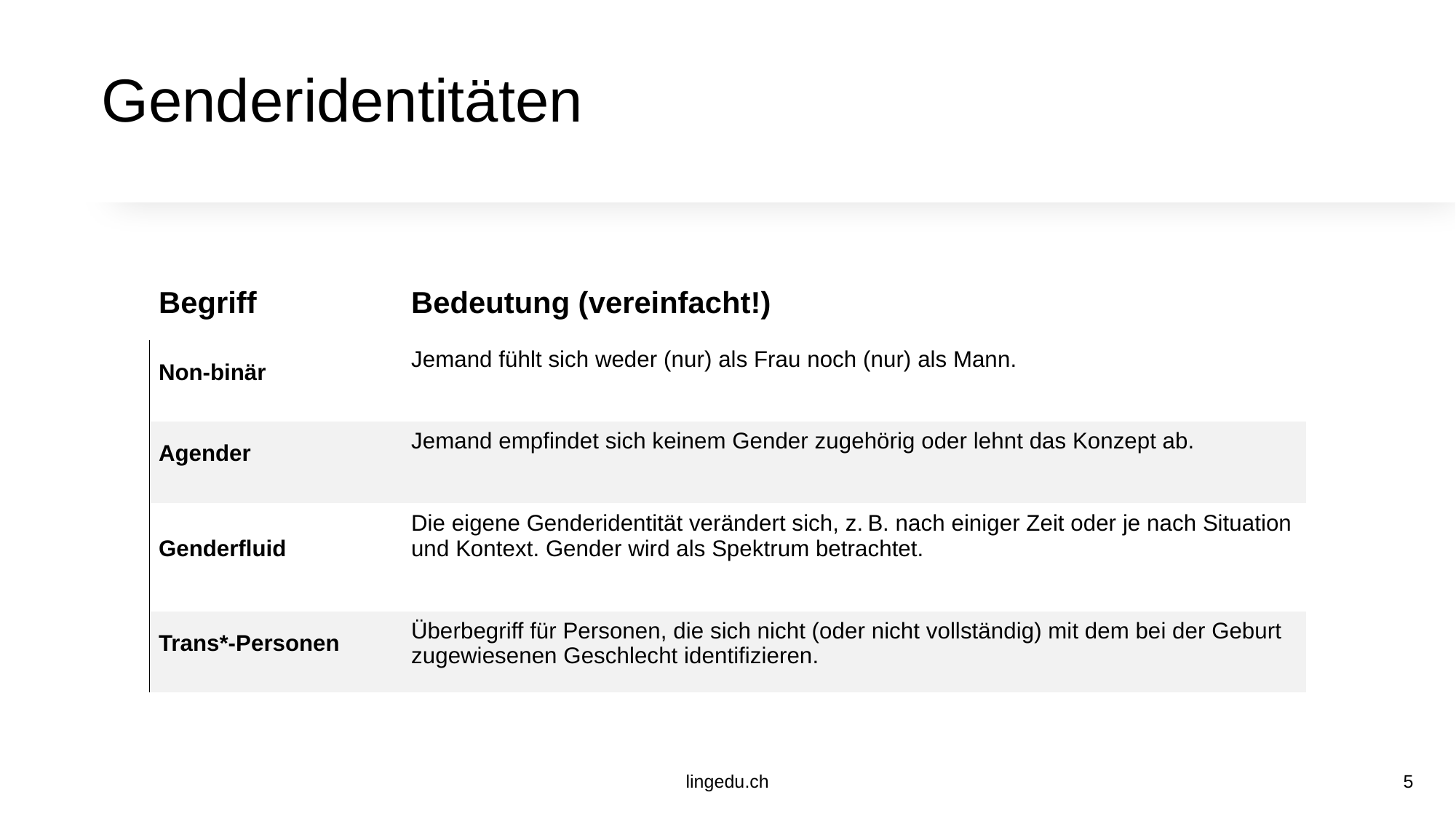

# Genderidentitäten
| Begriff | Bedeutung (vereinfacht!) |
| --- | --- |
| Non-binär | Jemand fühlt sich weder (nur) als Frau noch (nur) als Mann. |
| Agender | Jemand empfindet sich keinem Gender zugehörig oder lehnt das Konzept ab. |
| Genderfluid | Die eigene Genderidentität verändert sich, z. B. nach einiger Zeit oder je nach Situation und Kontext. Gender wird als Spektrum betrachtet. |
| Trans\*-Personen | Überbegriff für Personen, die sich nicht (oder nicht vollständig) mit dem bei der Geburt zugewiesenen Geschlecht identifizieren. |
lingedu.ch
5